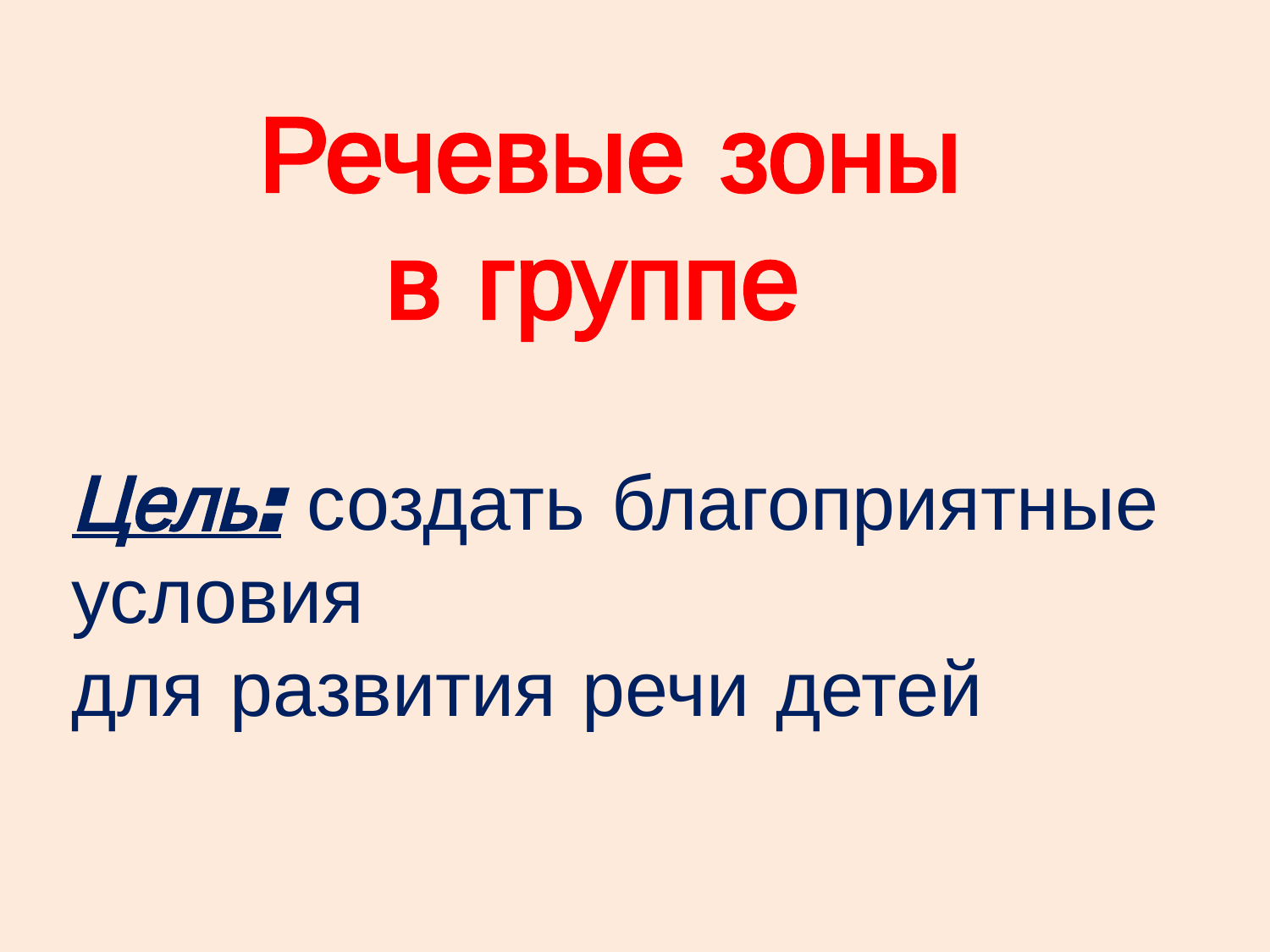

Речевые зоны
в группе
Цель: создать благоприятные условия
для развития речи детей